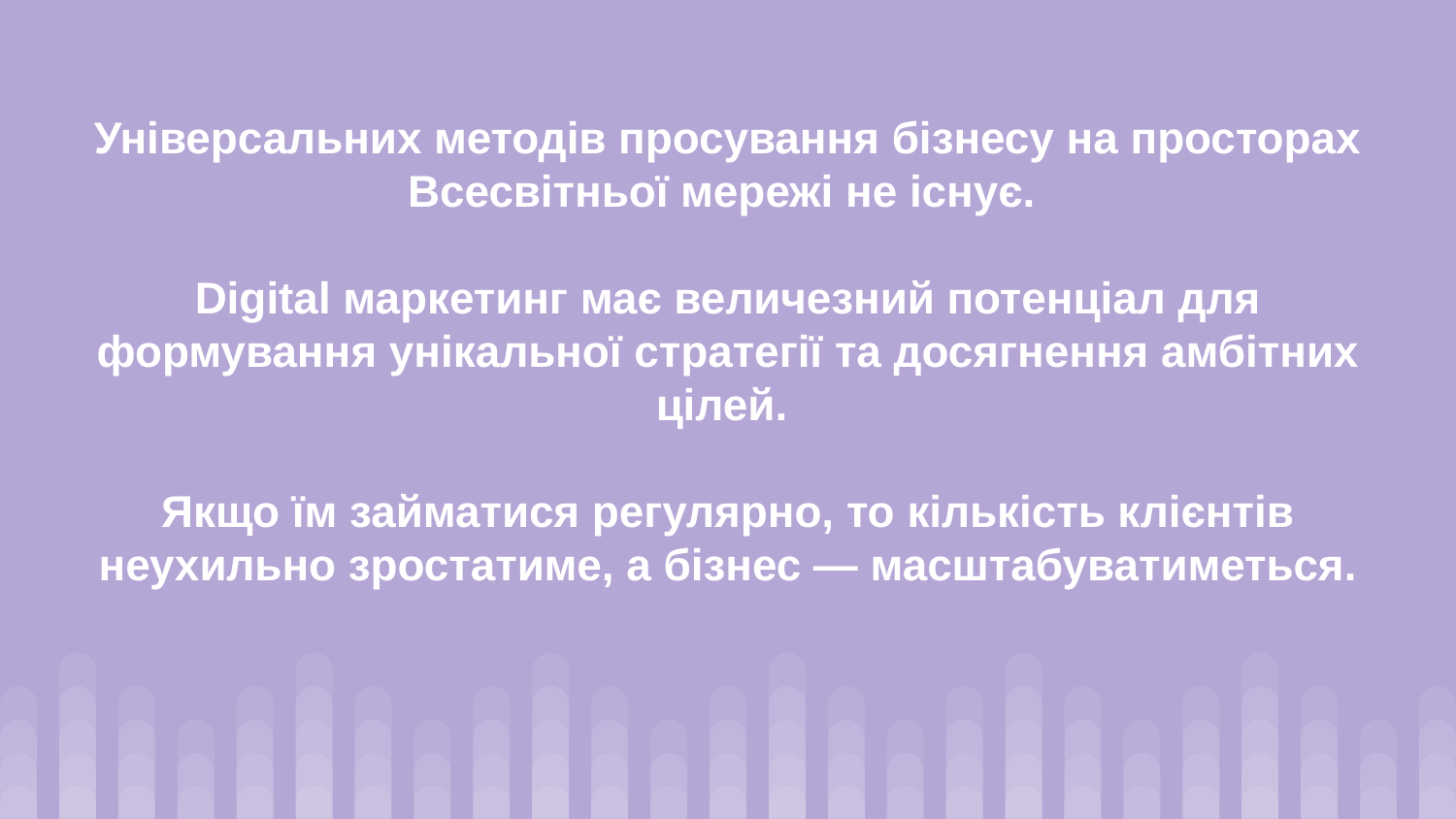

# Універсальних методів просування бізнесу на просторах Всесвітньої мережі не існує.

Digital маркетинг має величезний потенціал для формування унікальної стратегії та досягнення амбітних цілей.

Якщо їм займатися регулярно, то кількість клієнтів неухильно зростатиме, а бізнес — масштабуватиметься.